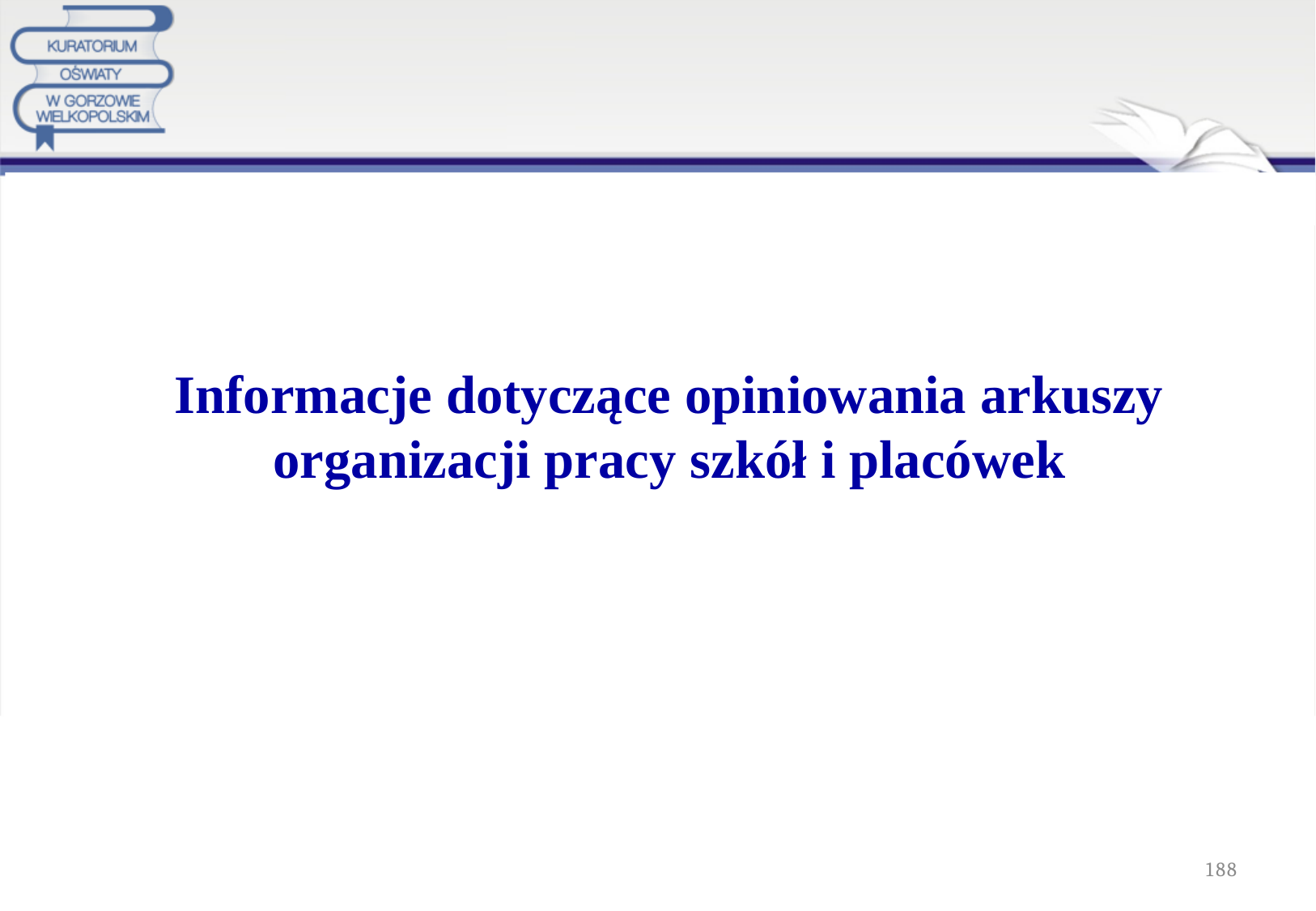

#

Informacje dotyczące opiniowania arkuszy organizacji pracy szkół i placówek
188